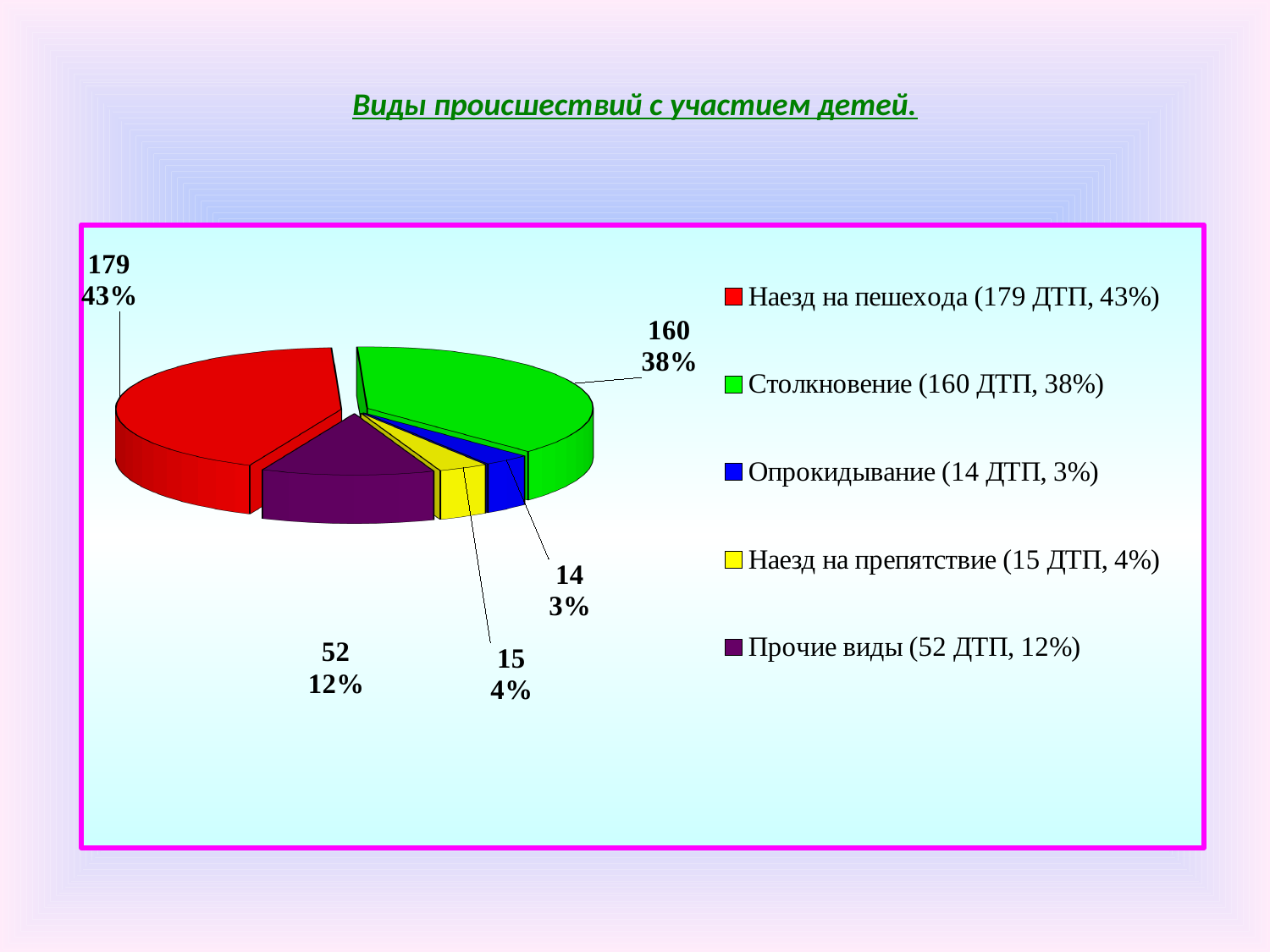

# Виды происшествий с участием детей.

[unsupported chart]